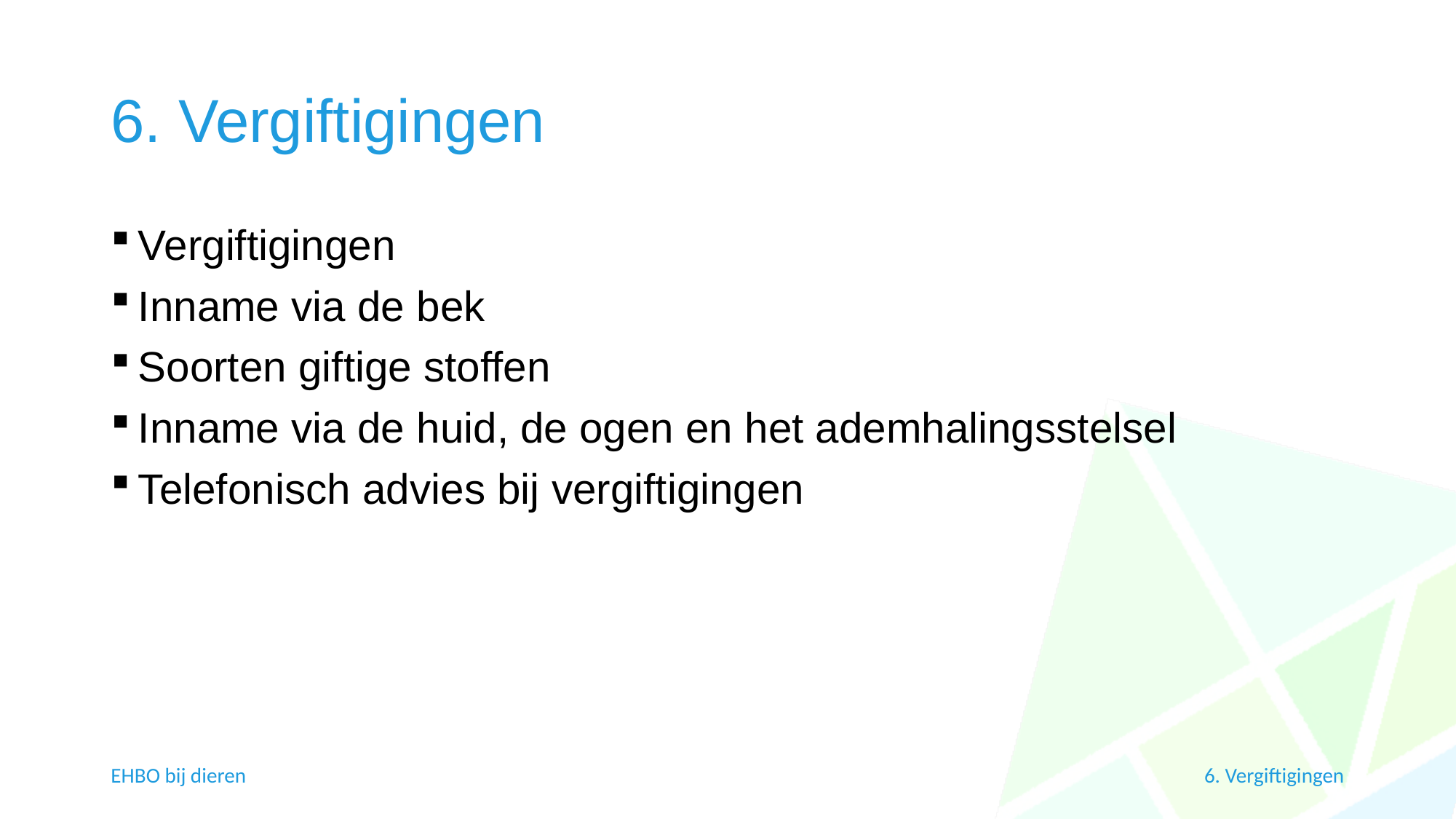

# 6. Vergiftigingen
Vergiftigingen
Inname via de bek
Soorten giftige stoffen
Inname via de huid, de ogen en het ademhalingsstelsel
Telefonisch advies bij vergiftigingen
EHBO bij dieren
6. Vergiftigingen